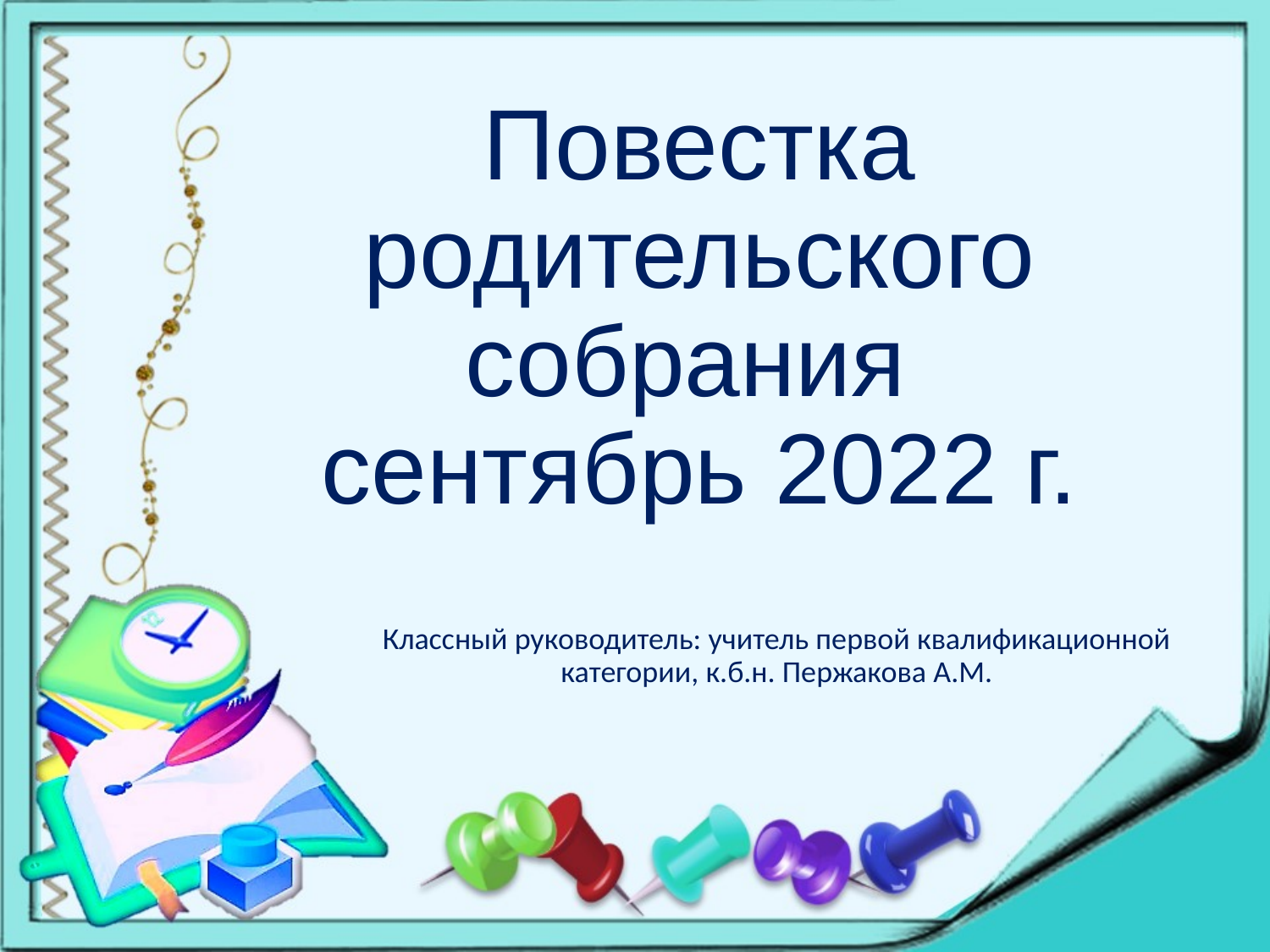

# Повестка родительского собрания сентябрь 2022 г.
Классный руководитель: учитель первой квалификационной категории, к.б.н. Пержакова А.М.